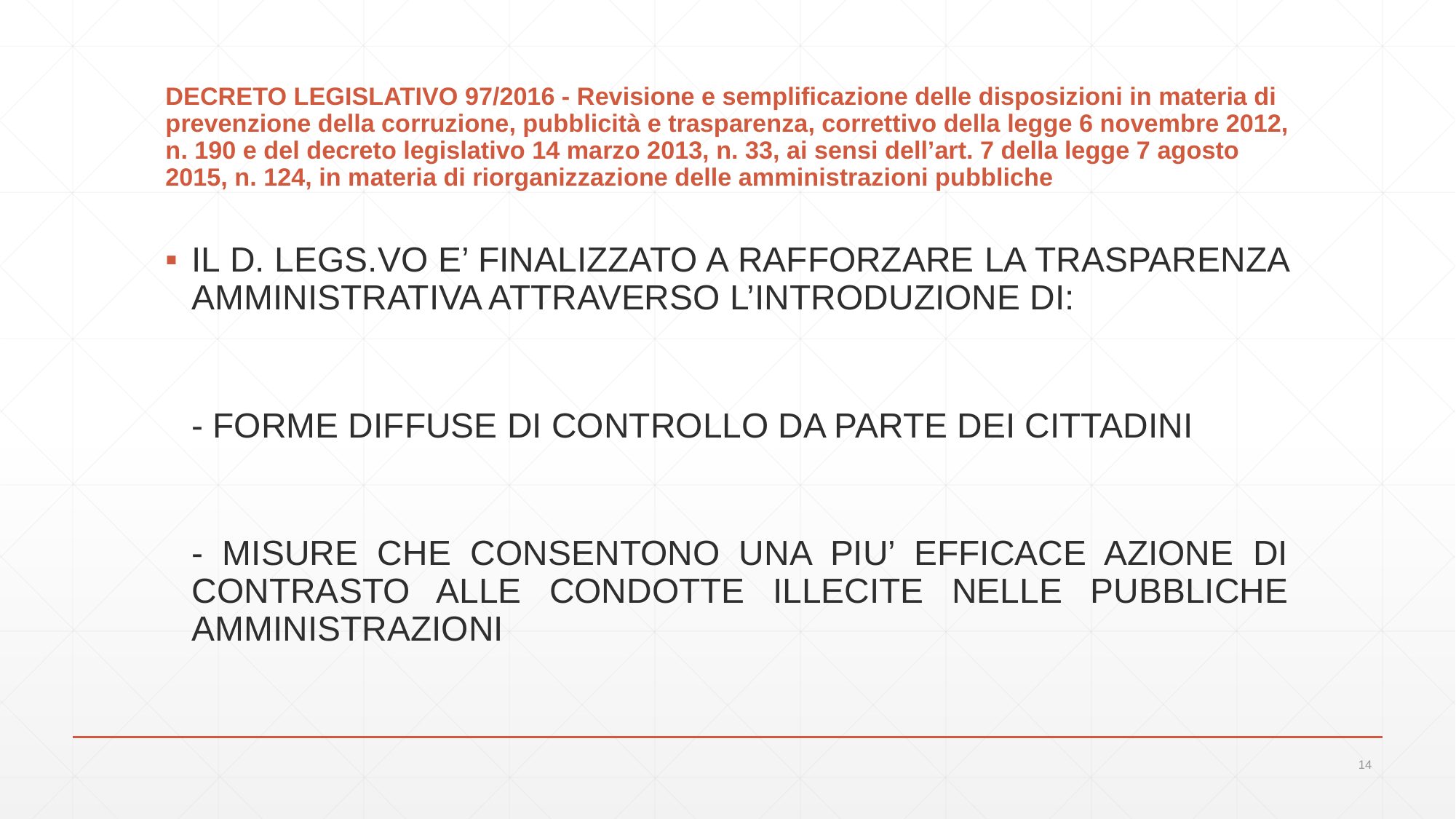

# DECRETO LEGISLATIVO 97/2016 - Revisione e semplificazione delle disposizioni in materia di prevenzione della corruzione, pubblicità e trasparenza, correttivo della legge 6 novembre 2012, n. 190 e del decreto legislativo 14 marzo 2013, n. 33, ai sensi dell’art. 7 della legge 7 agosto 2015, n. 124, in materia di riorganizzazione delle amministrazioni pubbliche
IL D. LEGS.VO E’ FINALIZZATO A RAFFORZARE LA TRASPARENZA AMMINISTRATIVA ATTRAVERSO L’INTRODUZIONE DI:

	- FORME DIFFUSE DI CONTROLLO DA PARTE DEI CITTADINI

	- MISURE CHE CONSENTONO UNA PIU’ EFFICACE AZIONE DI CONTRASTO ALLE CONDOTTE ILLECITE NELLE PUBBLICHE AMMINISTRAZIONI

14